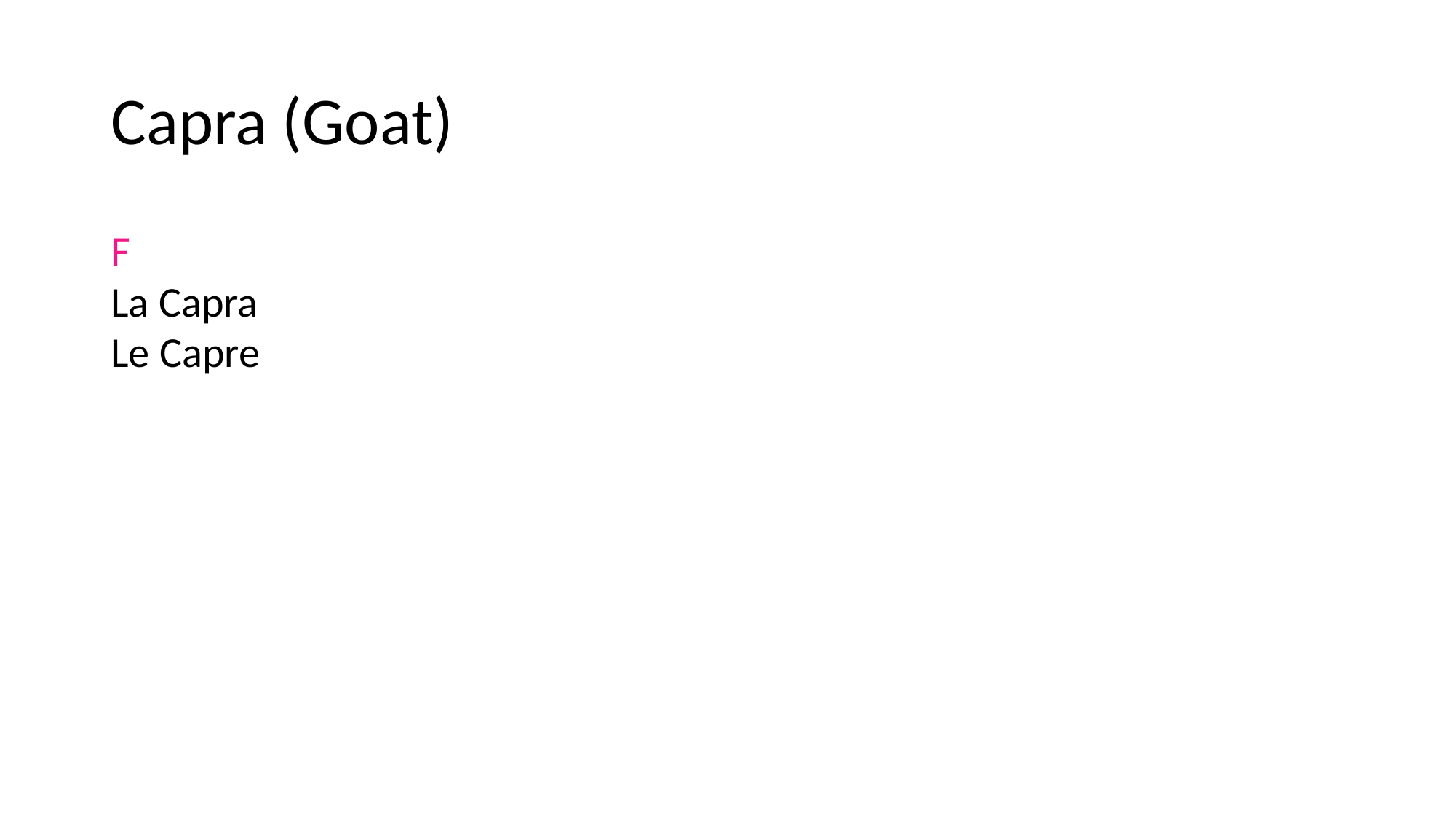

# Capra (Goat)
F
La Capra
Le Capre